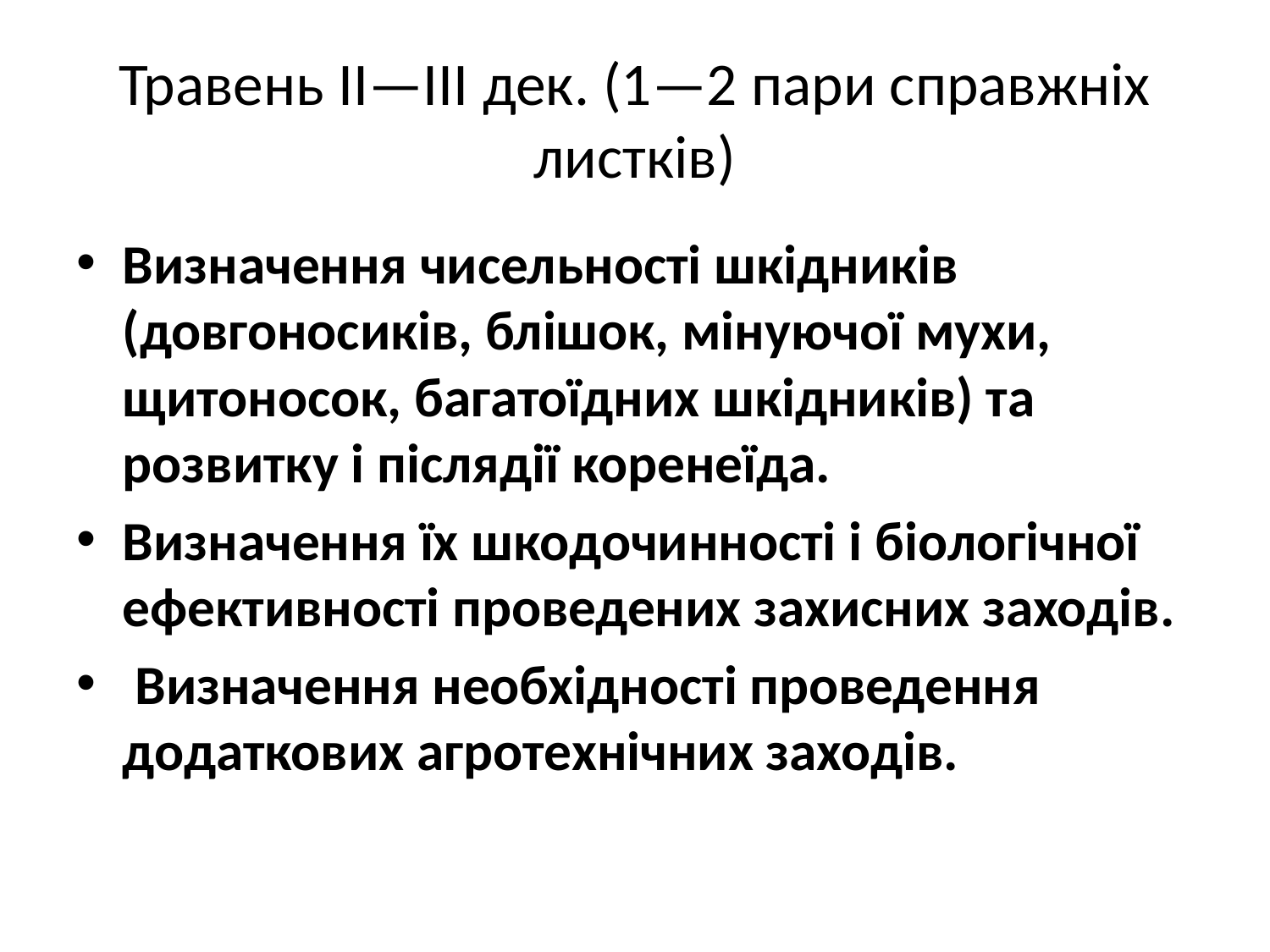

# Травень II—III дек. (1—2 пари справжніх листків)
Визначення чисельності шкідників (довгоносиків, блішок, мінуючої мухи, щитоносок, багатоїдних шкідників) та розвитку і післядії коренеїда.
Визначення їх шкодочинності і біологічної ефективності проведених захисних заходів.
 Визначення необхідності проведення додаткових агротехнічних заходів.